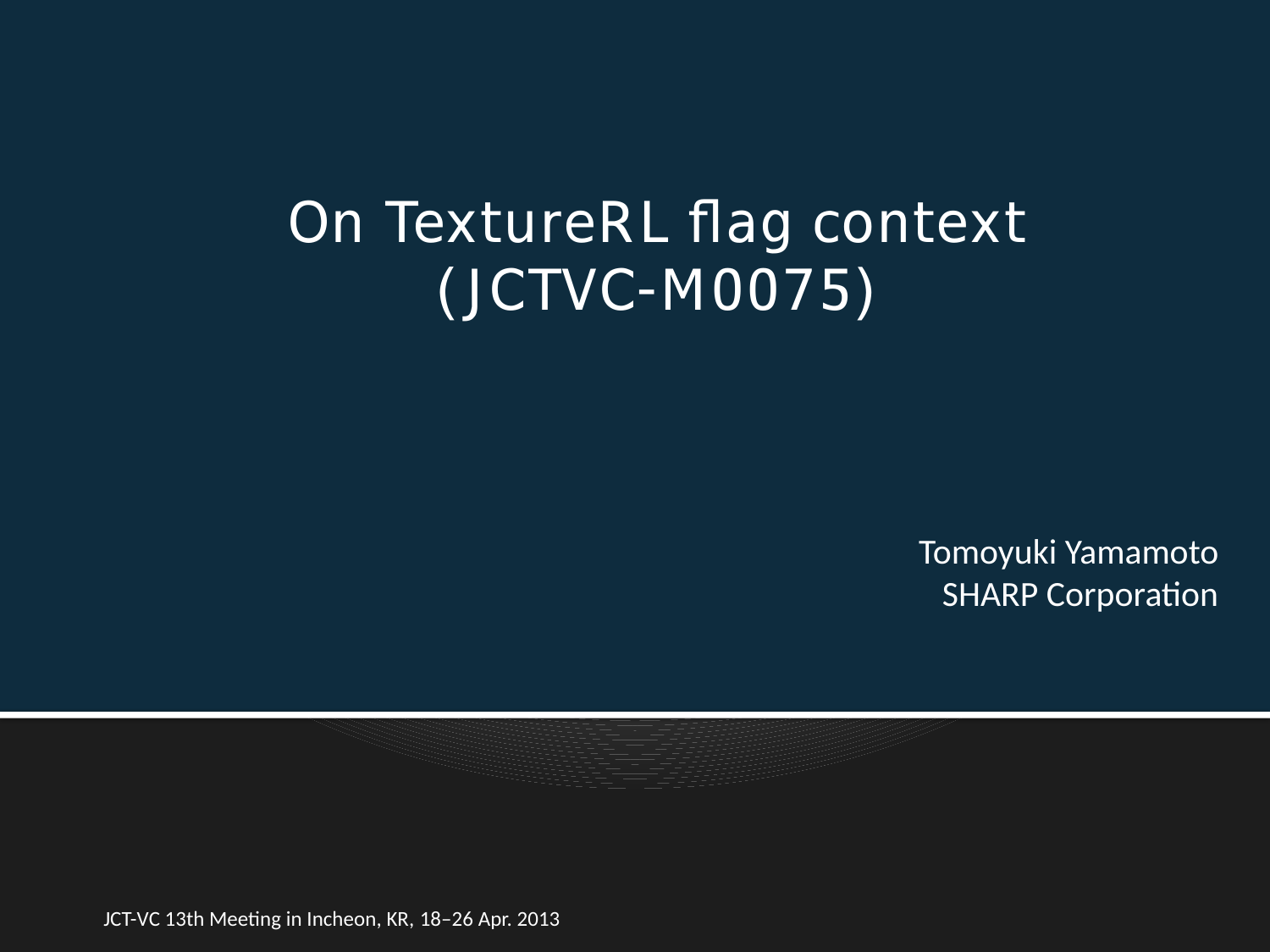

# On TextureRL flag context (JCTVC-M0075)

Tomoyuki Yamamoto
SHARP Corporation

JCT-VC 13th Meeting in Incheon, KR, 18–26 Apr. 2013